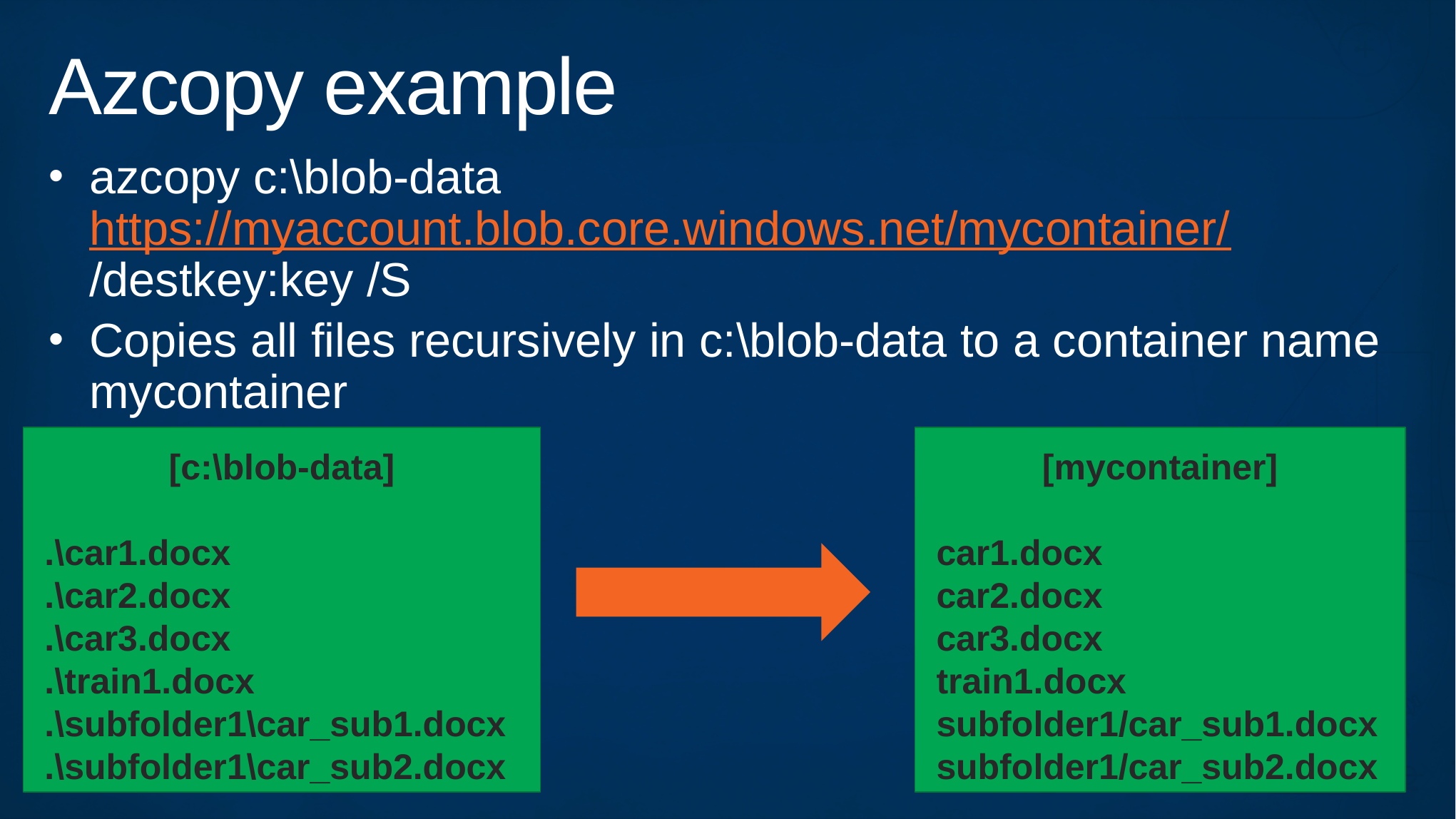

# Azcopy example
azcopy c:\blob-data https://myaccount.blob.core.windows.net/mycontainer/ /destkey:key /S
Copies all files recursively in c:\blob-data to a container name mycontainer
[c:\blob-data]

.\car1.docx
.\car2.docx
.\car3.docx
.\train1.docx
.\subfolder1\car_sub1.docx
.\subfolder1\car_sub2.docx

[mycontainer]

car1.docx
car2.docx
car3.docx
train1.docx
subfolder1/car_sub1.docx
subfolder1/car_sub2.docx